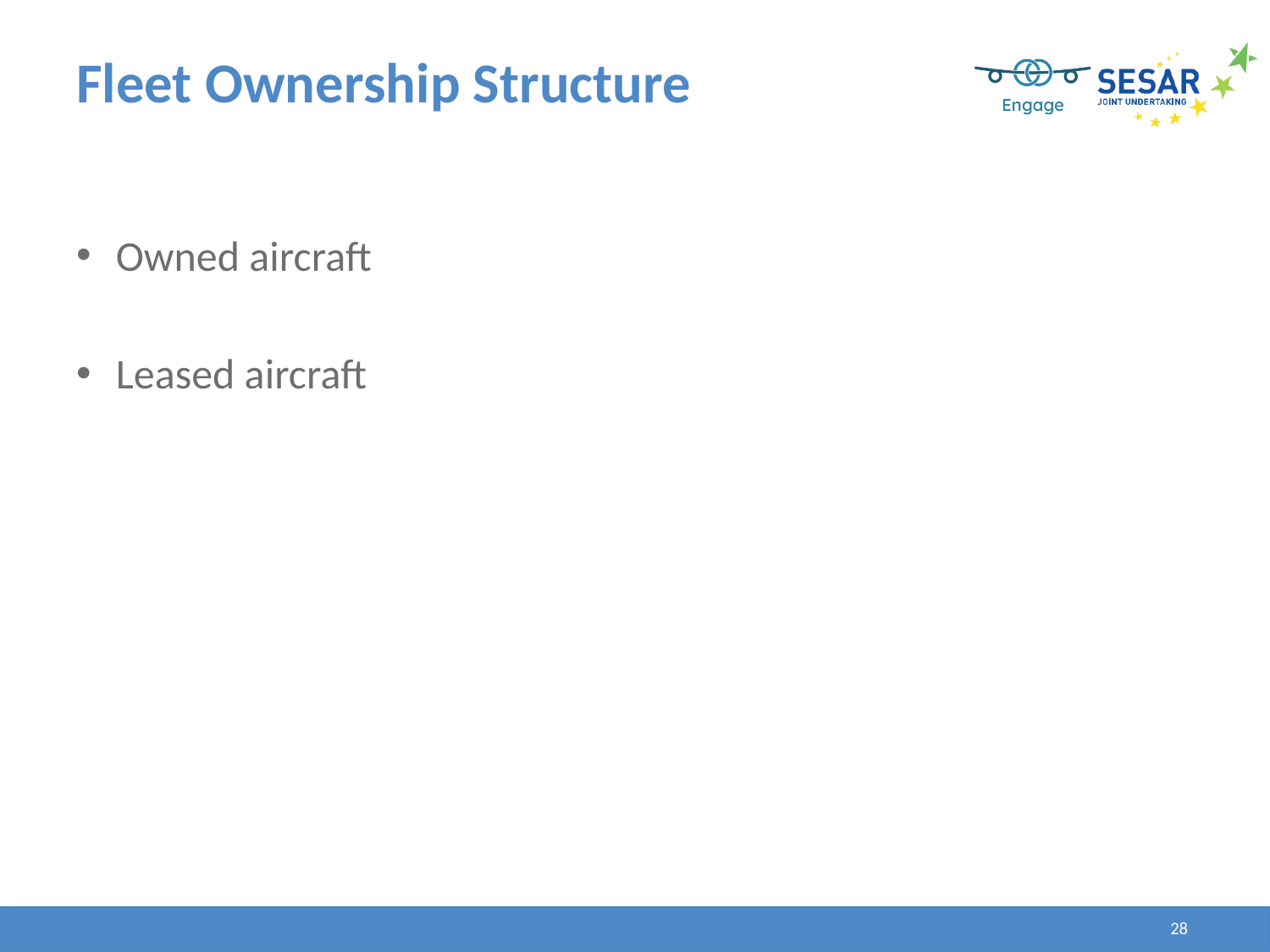

# Fleet Ownership Structure
Owned aircraft

Leased aircraft

28